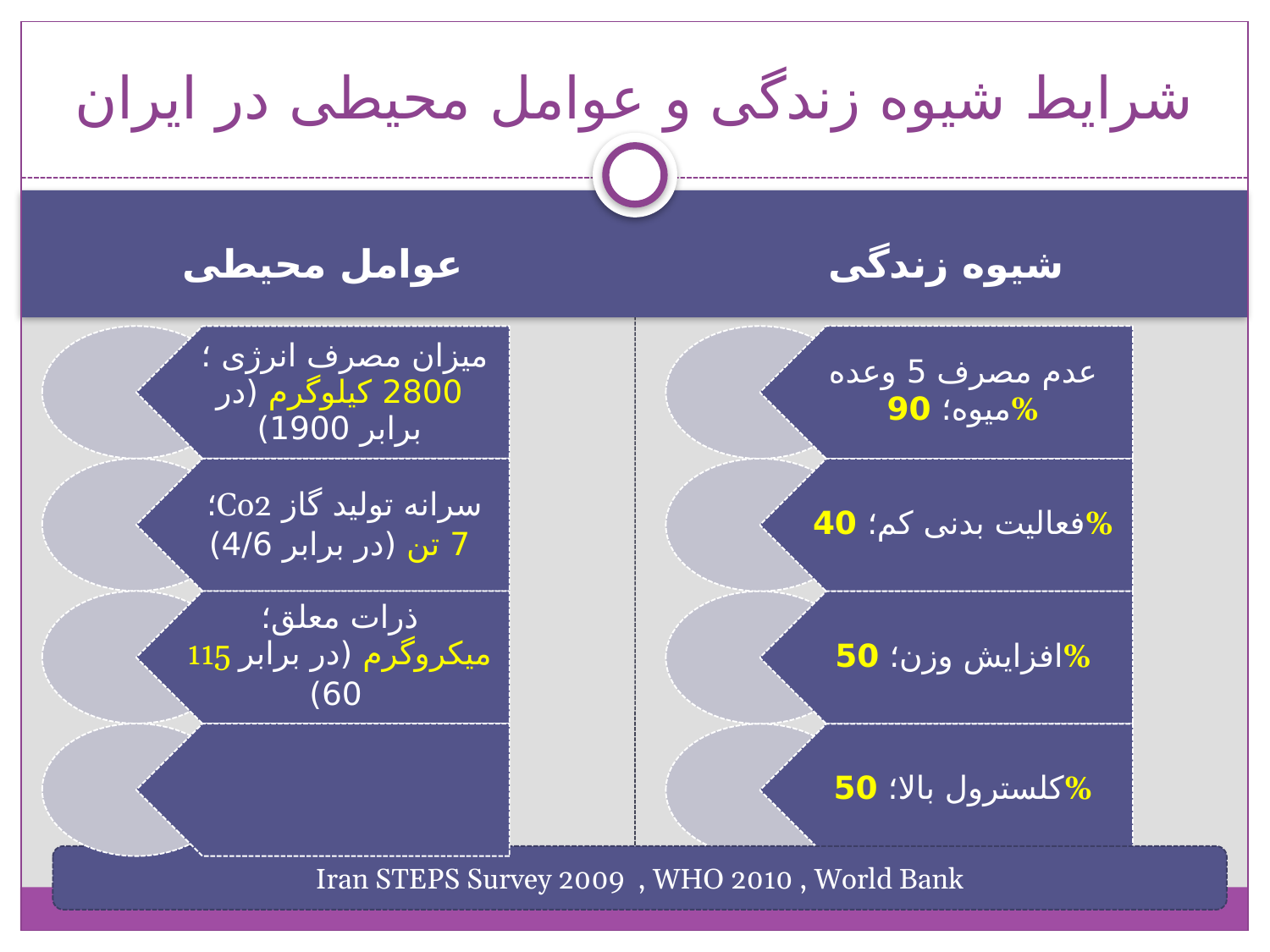

# شرایط شیوه زندگی و عوامل محیطی در ایران
عوامل محیطی
شیوه زندگی
میزان مصرف انرژی ؛
سرانه تولید گاز Co2؛
ذرات معلق؛

Iran STEPS Survey 2009  , WHO 2010 , World Bank